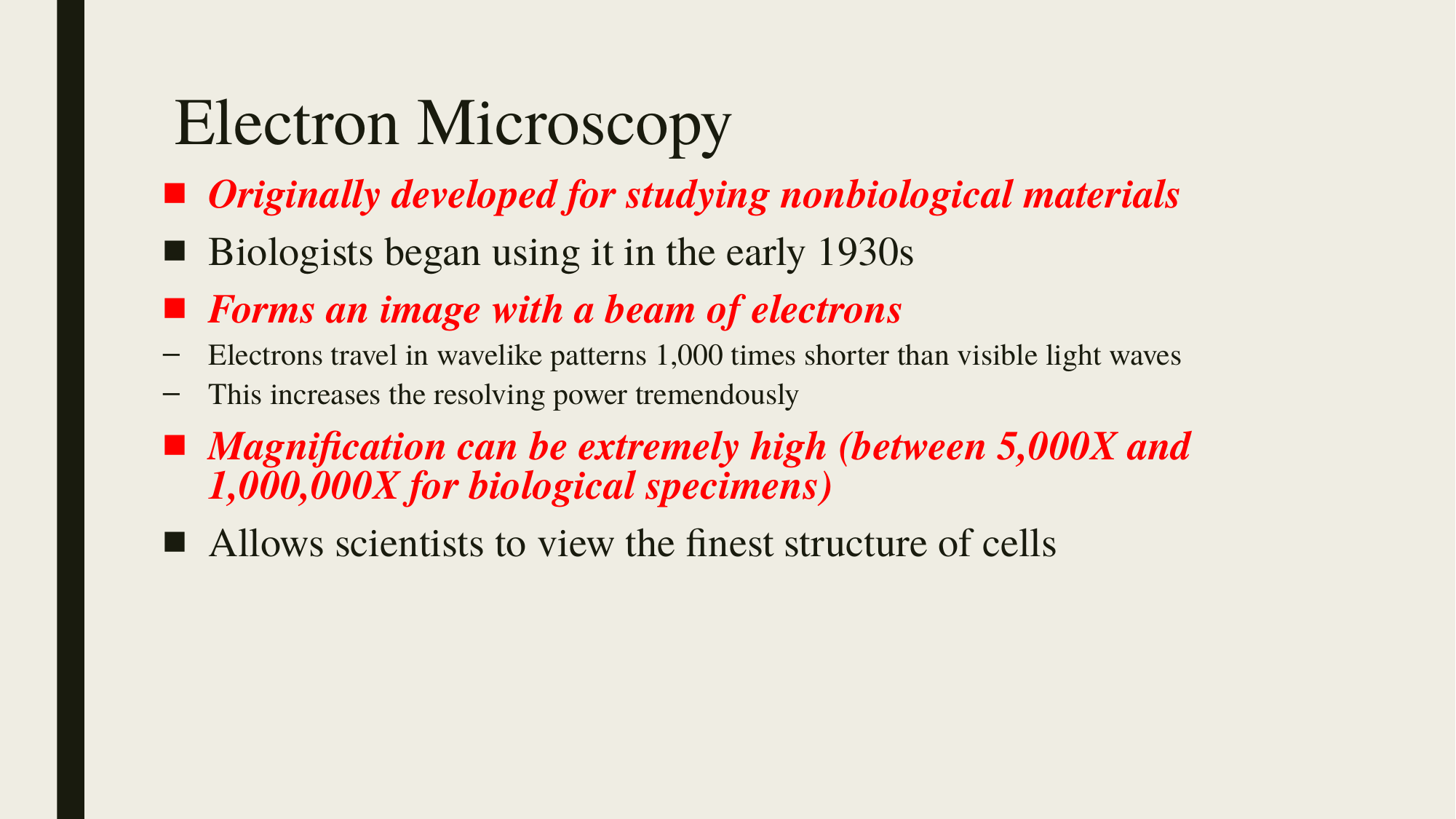

# Electron Microscopy
Originally developed for studying nonbiological materials
Biologists began using it in the early 1930s
Forms an image with a beam of electrons
Electrons travel in wavelike patterns 1,000 times shorter than visible light waves
This increases the resolving power tremendously
Magnification can be extremely high (between 5,000X and 1,000,000X for biological specimens)
Allows scientists to view the finest structure of cells